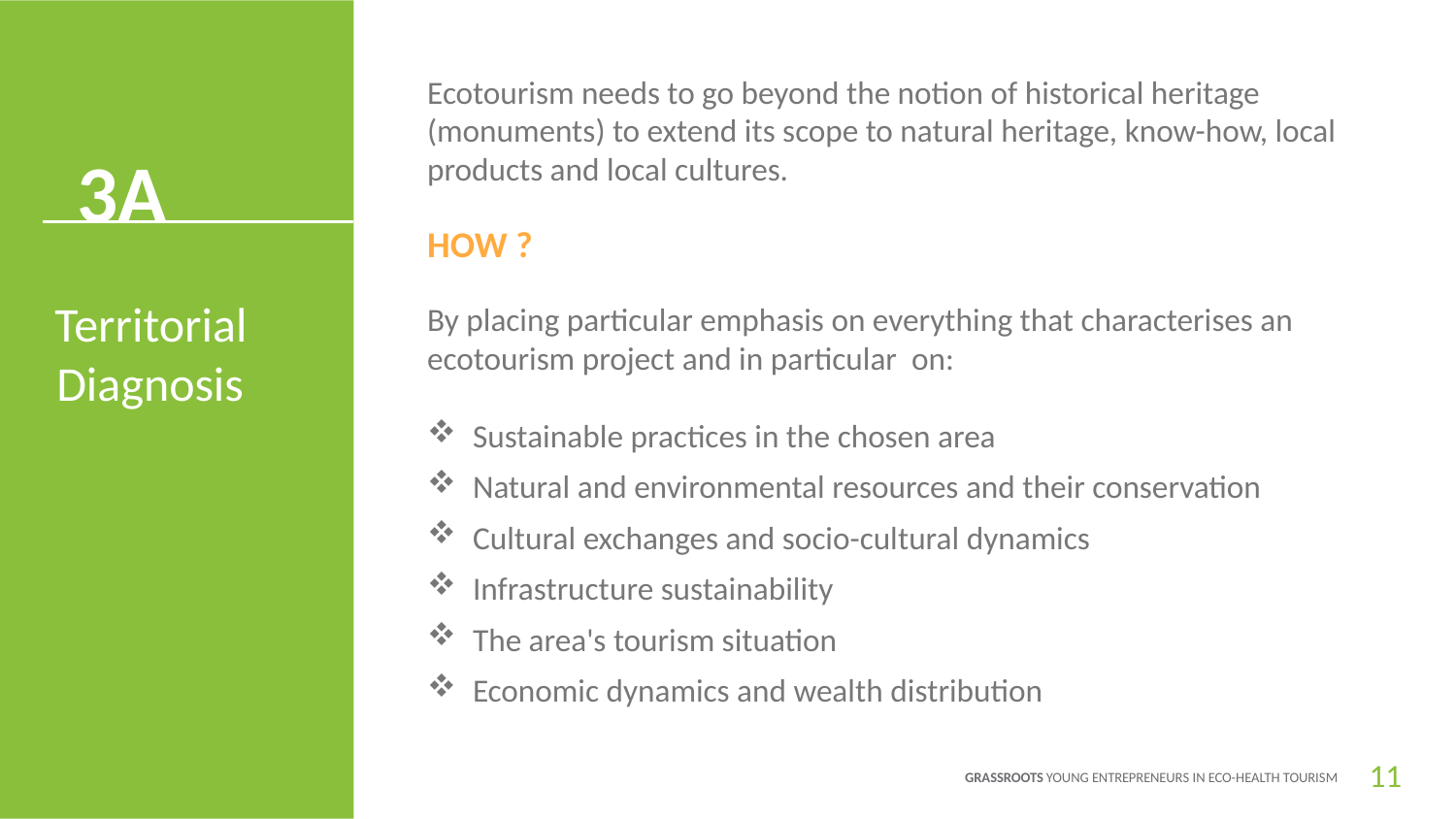

Ecotourism needs to go beyond the notion of historical heritage (monuments) to extend its scope to natural heritage, know-how, local products and local cultures.

HOW ?

By placing particular emphasis on everything that characterises an ecotourism project and in particular  on:

Sustainable practices in the chosen area
Natural and environmental resources and their conservation
Cultural exchanges and socio-cultural dynamics
Infrastructure sustainability
The area's tourism situation
Economic dynamics and wealth distribution

3A
3A
Territorial diagnosis

Territorial Diagnosis

11